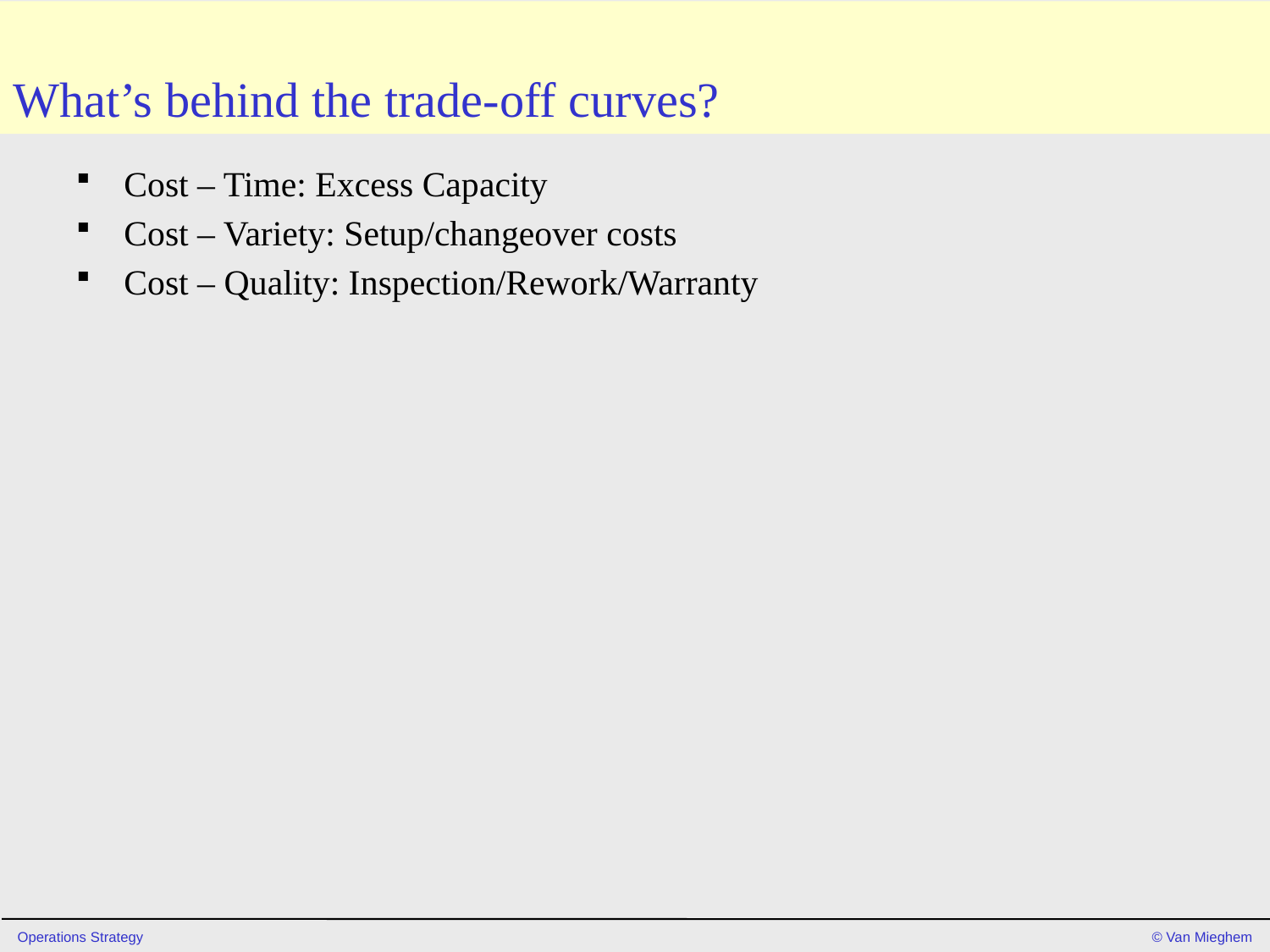

# What’s behind the trade-off curves?
Cost – Time: Excess Capacity
Cost – Variety: Setup/changeover costs
Cost – Quality: Inspection/Rework/Warranty